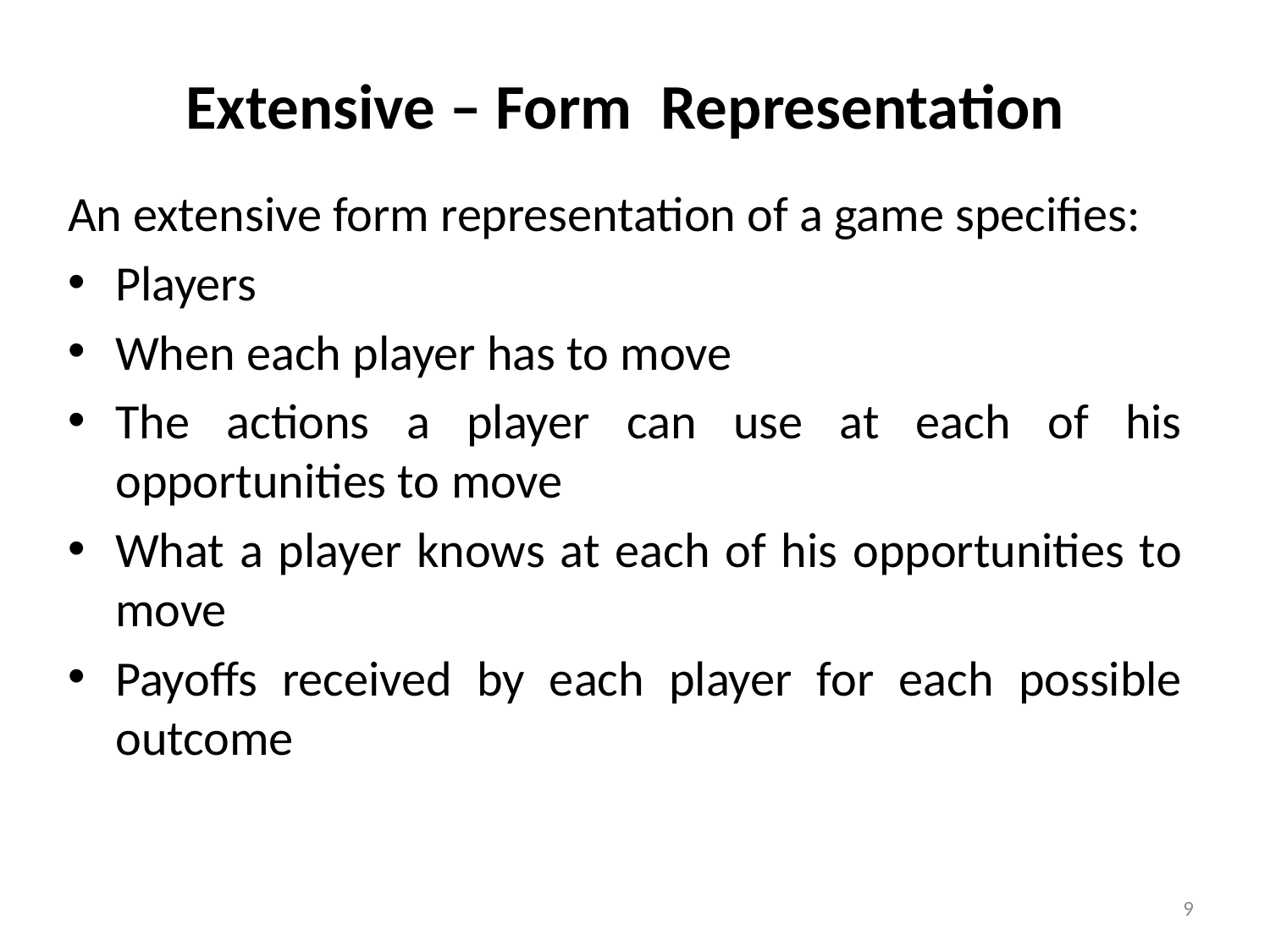

# Extensive – Form  Representation
An extensive form representation of a game specifies:
Players
When each player has to move
The actions a player can use at each of his opportunities to move
What a player knows at each of his opportunities to move
Payoffs received by each player for each possible outcome

9